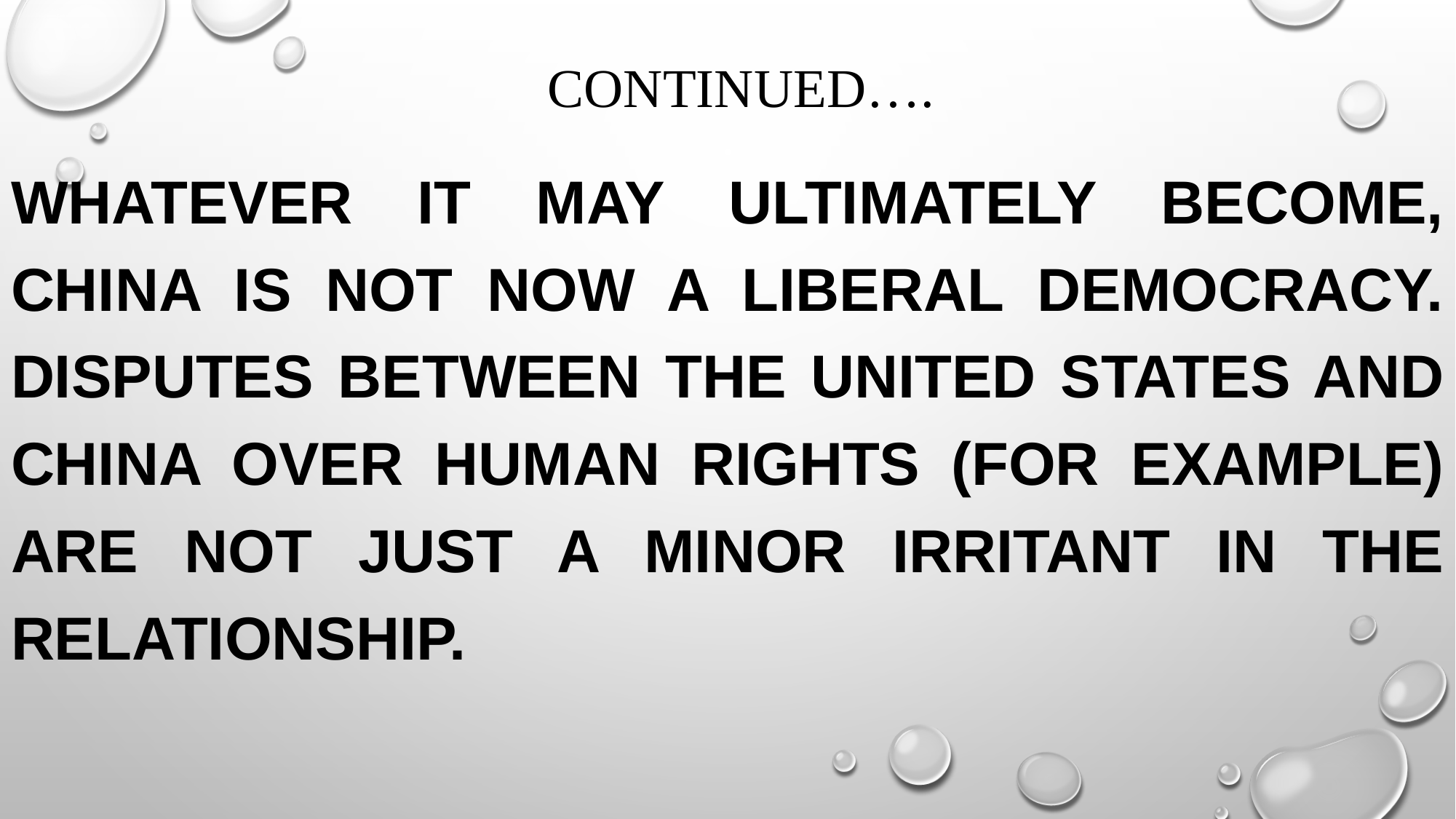

# continued….
Whatever it may ultimately become, China is not now a liberal democracy. disputes between the United States and China over human rights (for example) are not just a minor irritant in the relationship.